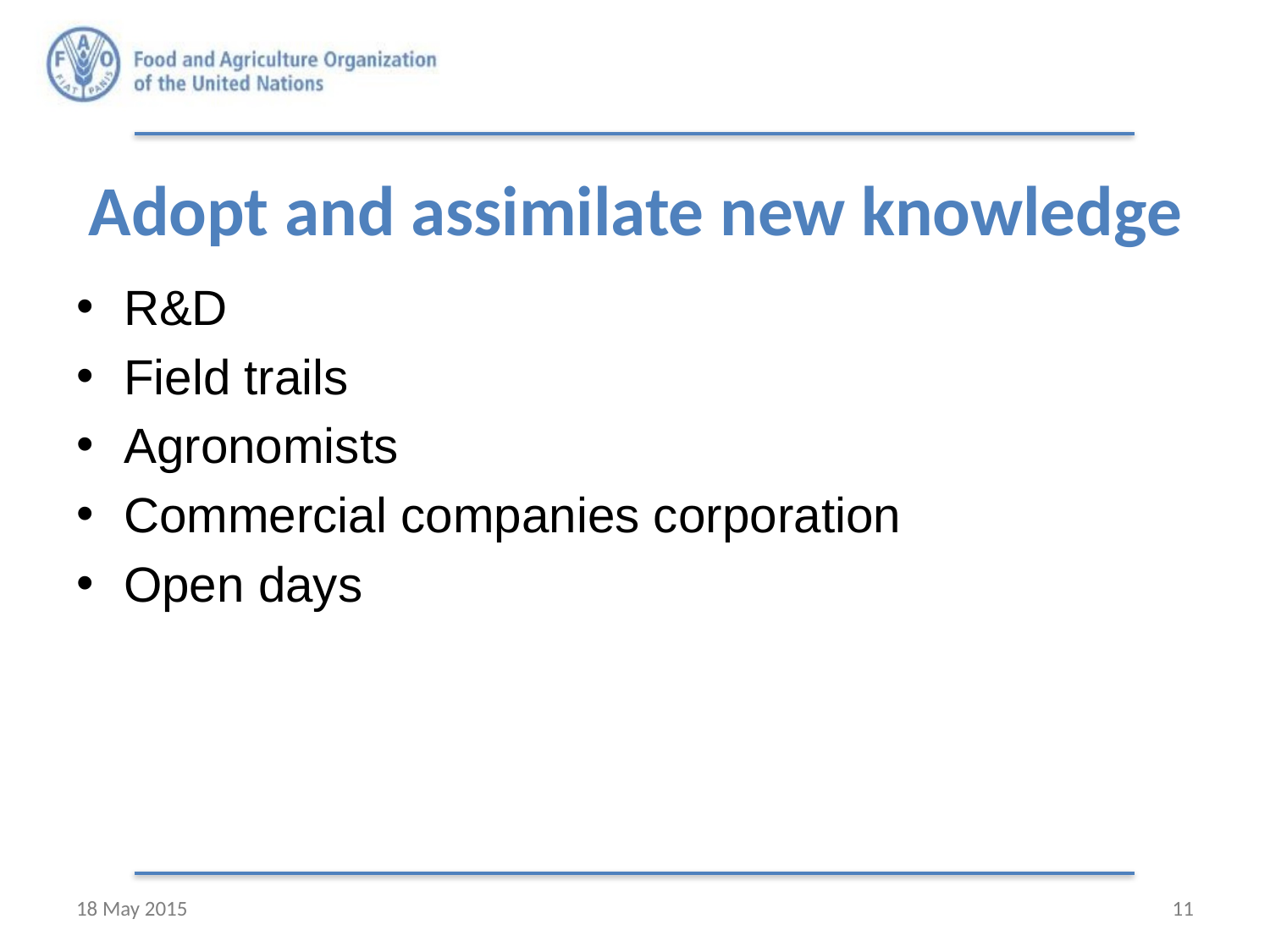

# Adopt and assimilate new knowledge
R&D
Field trails
Agronomists
Commercial companies corporation
Open days

18 May 2015

11